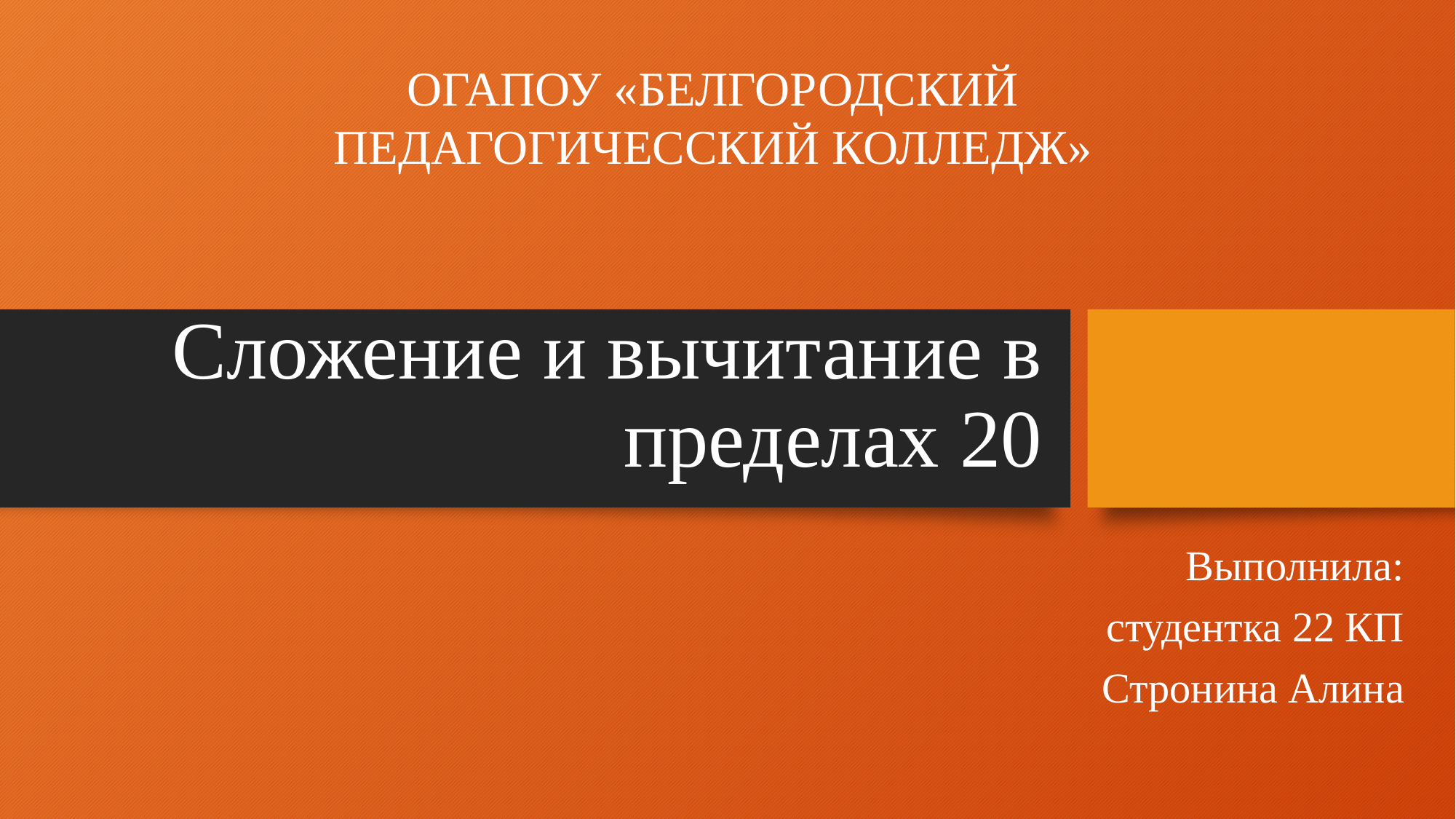

ОГАПОУ «БЕЛГОРОДСКИЙ ПЕДАГОГИЧЕССКИЙ КОЛЛЕДЖ»
# Сложение и вычитание в пределах 20
Выполнила:
cтудентка 22 КП
Стронина Алина